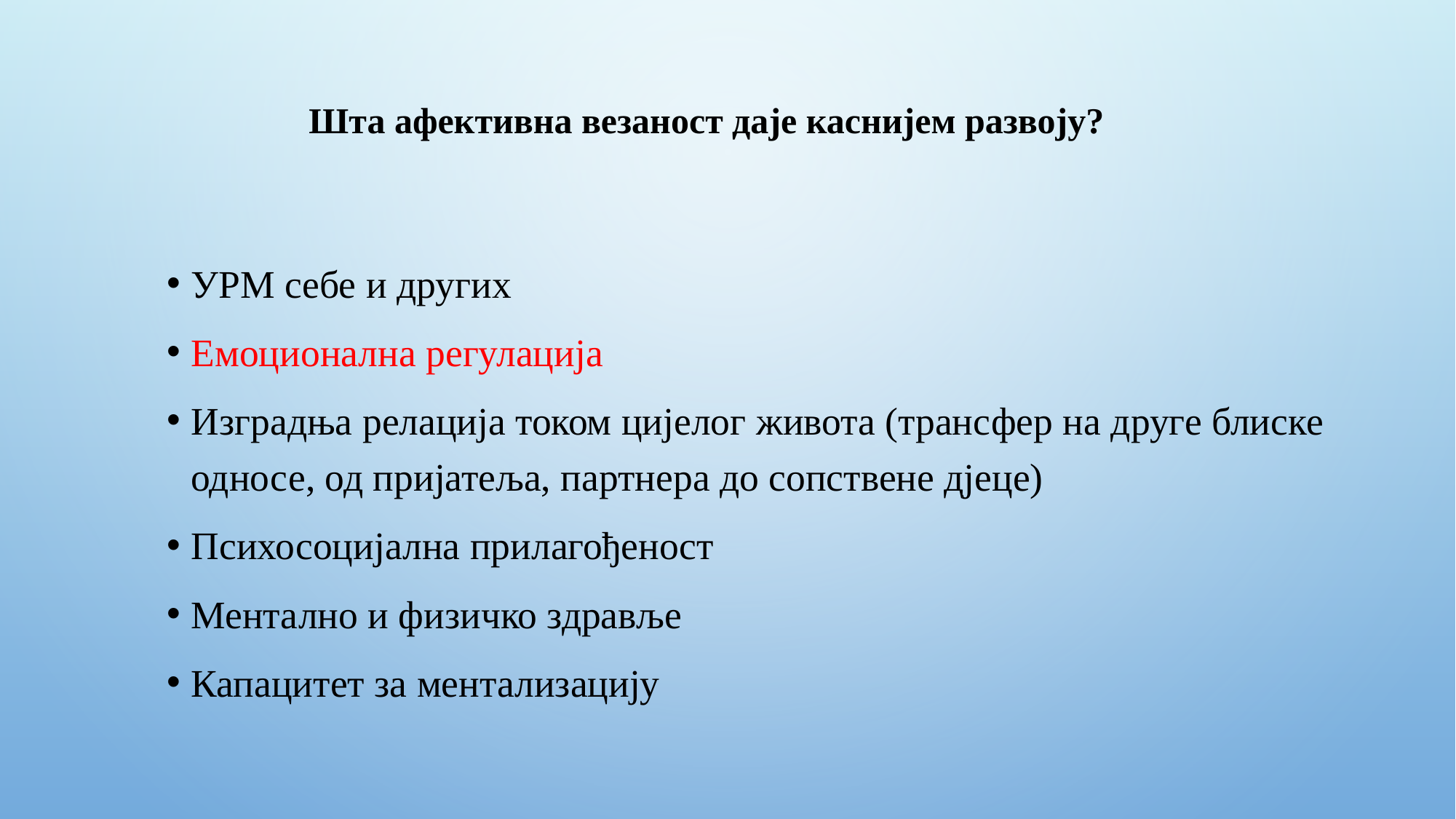

# Шта афективна везаност даје каснијем развоју?

УРМ себе и других
Емоционална регулација
Изградња релација током цијелог живота (трансфер на друге блиске односе, од пријатеља, партнера до сопствене дјеце)
Психосоцијална прилагођеност
Ментално и физичко здравље
Капацитет за ментализацију